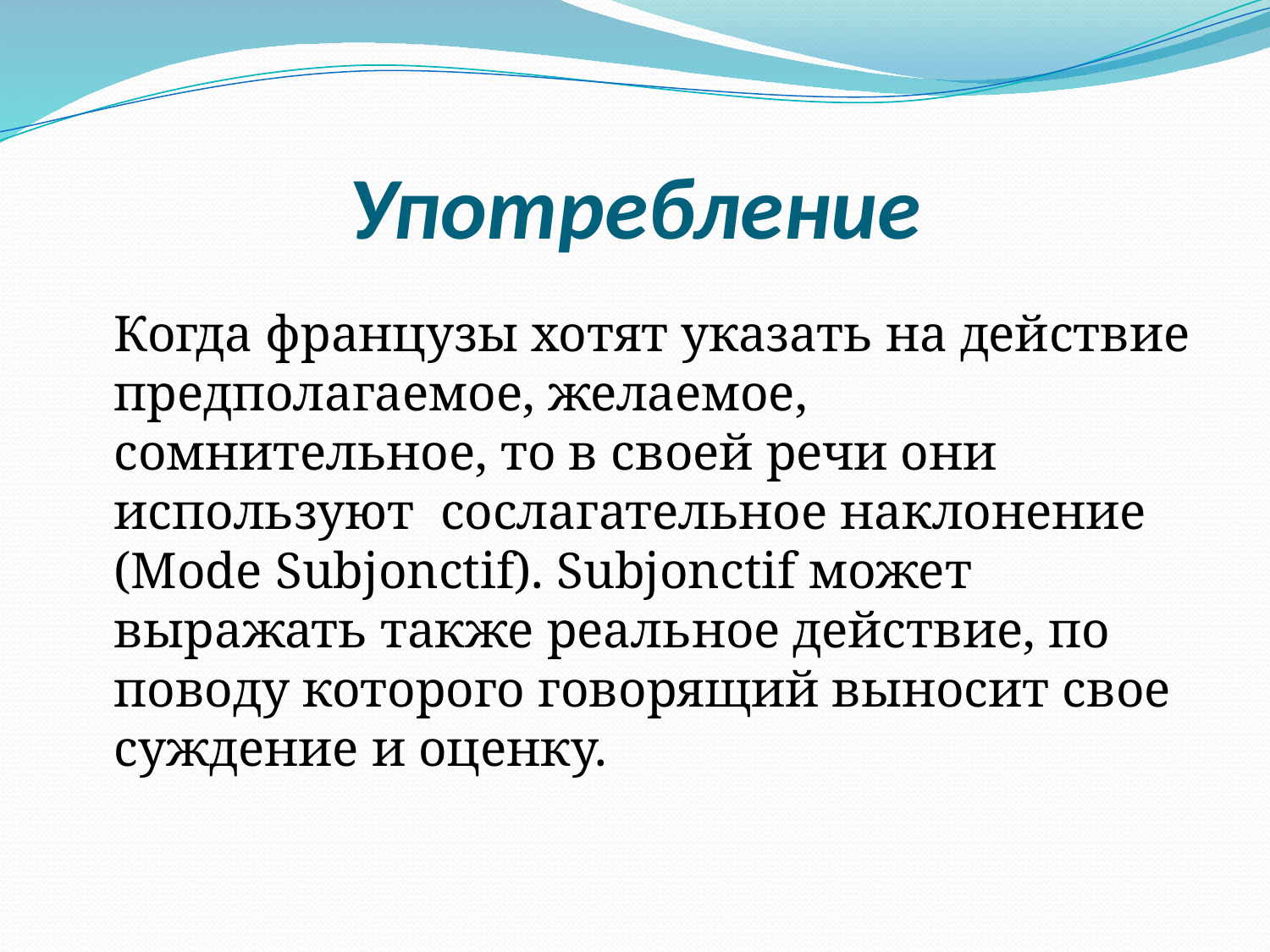

# Употребление
	Когда французы хотят указать на действие предполагаемое, желаемое, сомнительное, то в своей речи они используют  сослагательное наклонение (Mode Subjonctif). Subjonctif может выражать также реальное действие, по поводу которого говорящий выносит свое суждение и оценку.